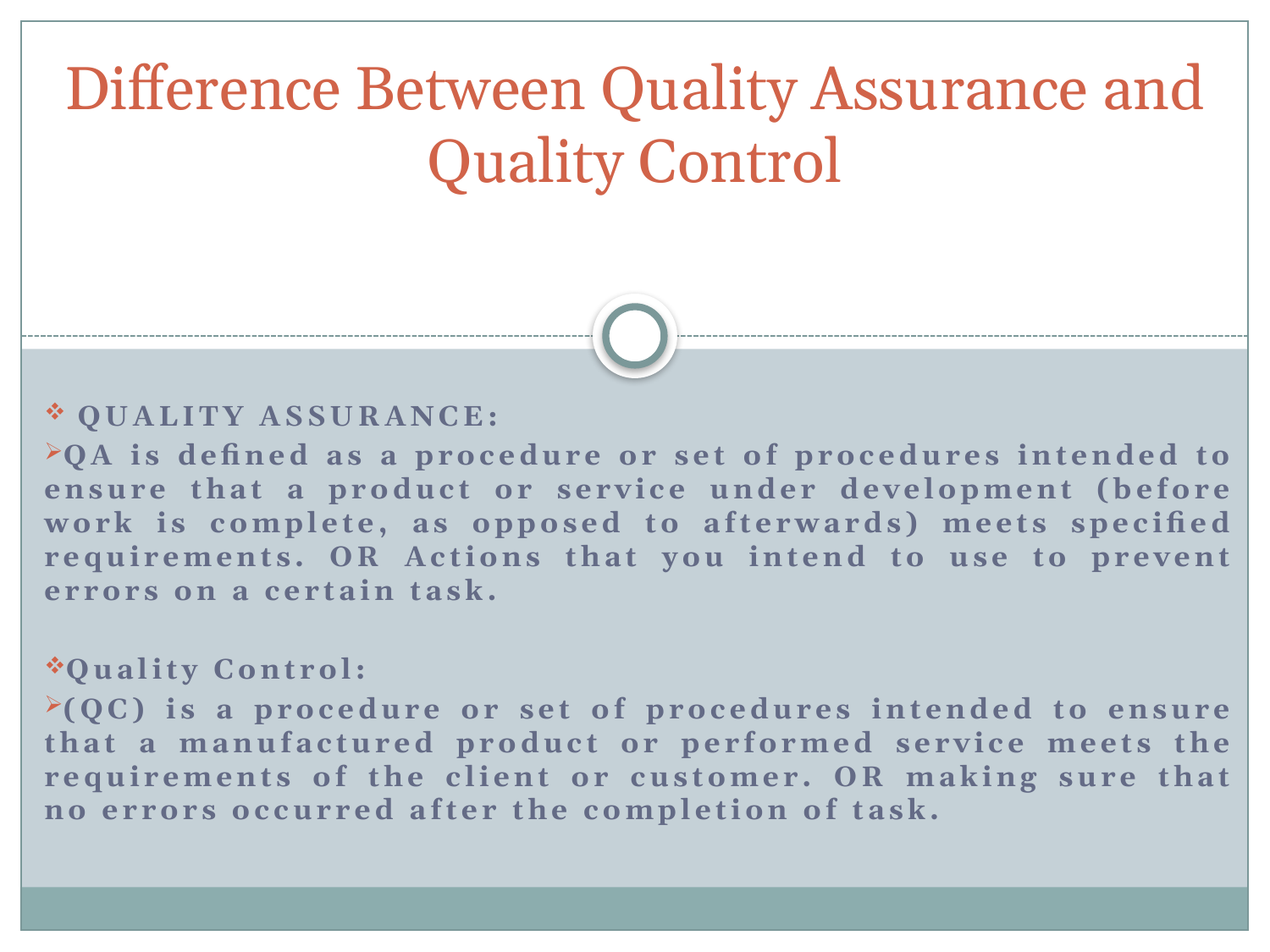

# Difference Between Quality Assurance and Quality Control
 Quality Assurance:
QA is defined as a procedure or set of procedures intended to ensure that a product or service under development (before work is complete, as opposed to afterwards) meets specified requirements. OR Actions that you intend to use to prevent errors on a certain task.

Quality Control:
(QC) is a procedure or set of procedures intended to ensure that a manufactured product or performed service meets the requirements of the client or customer. OR making sure that no errors occurred after the completion of task.